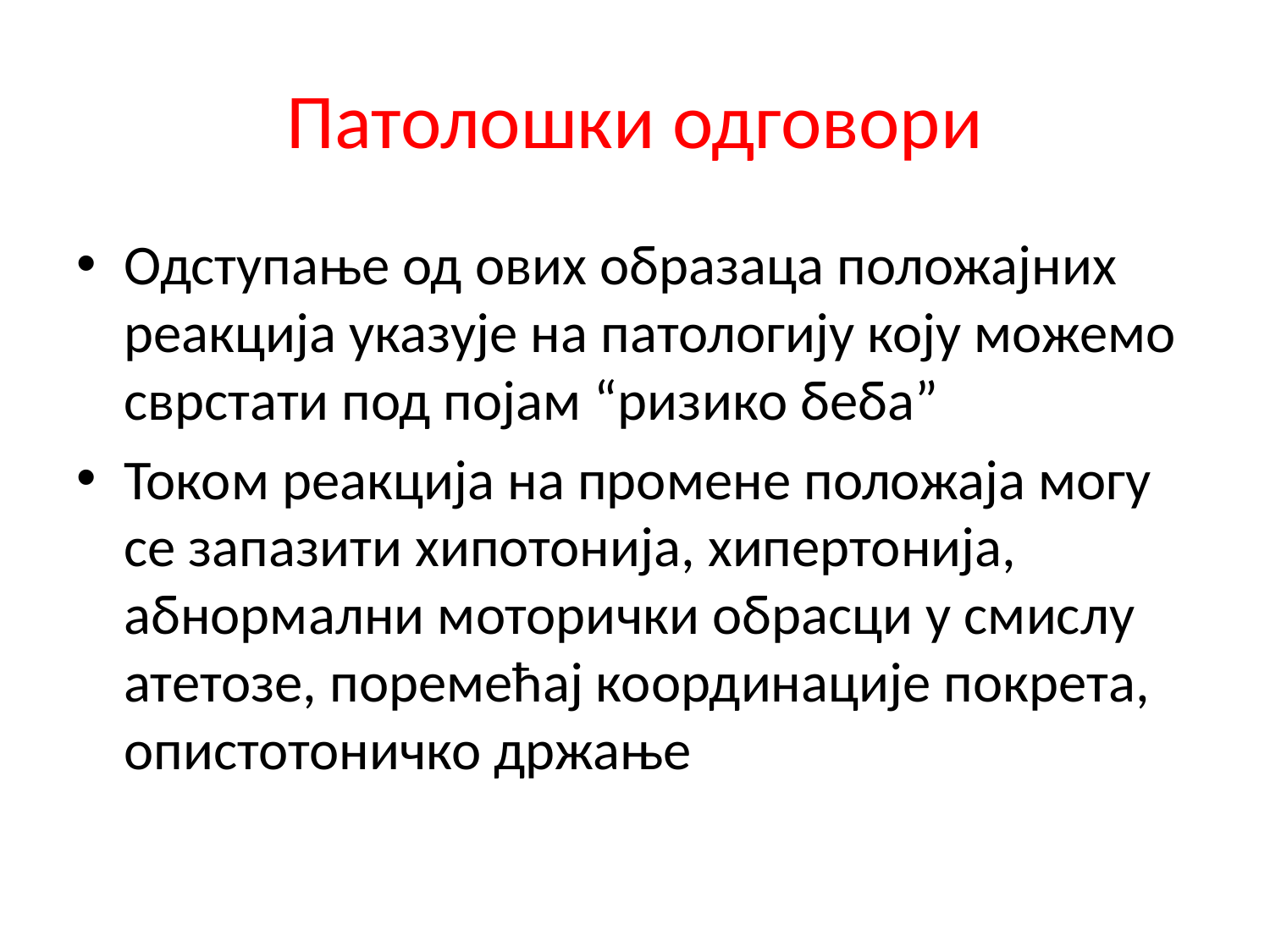

# Патолошки одговори
Одступање од ових образаца положајних реакција указује на патологију коју можемо сврстати под појам “ризико беба”
Током реакција на промене положаја могу се запазити хипотонија, хипертонија, абнормални моторички обрасци у смислу атетозе, поремећај координације покрета, опистотоничко држање